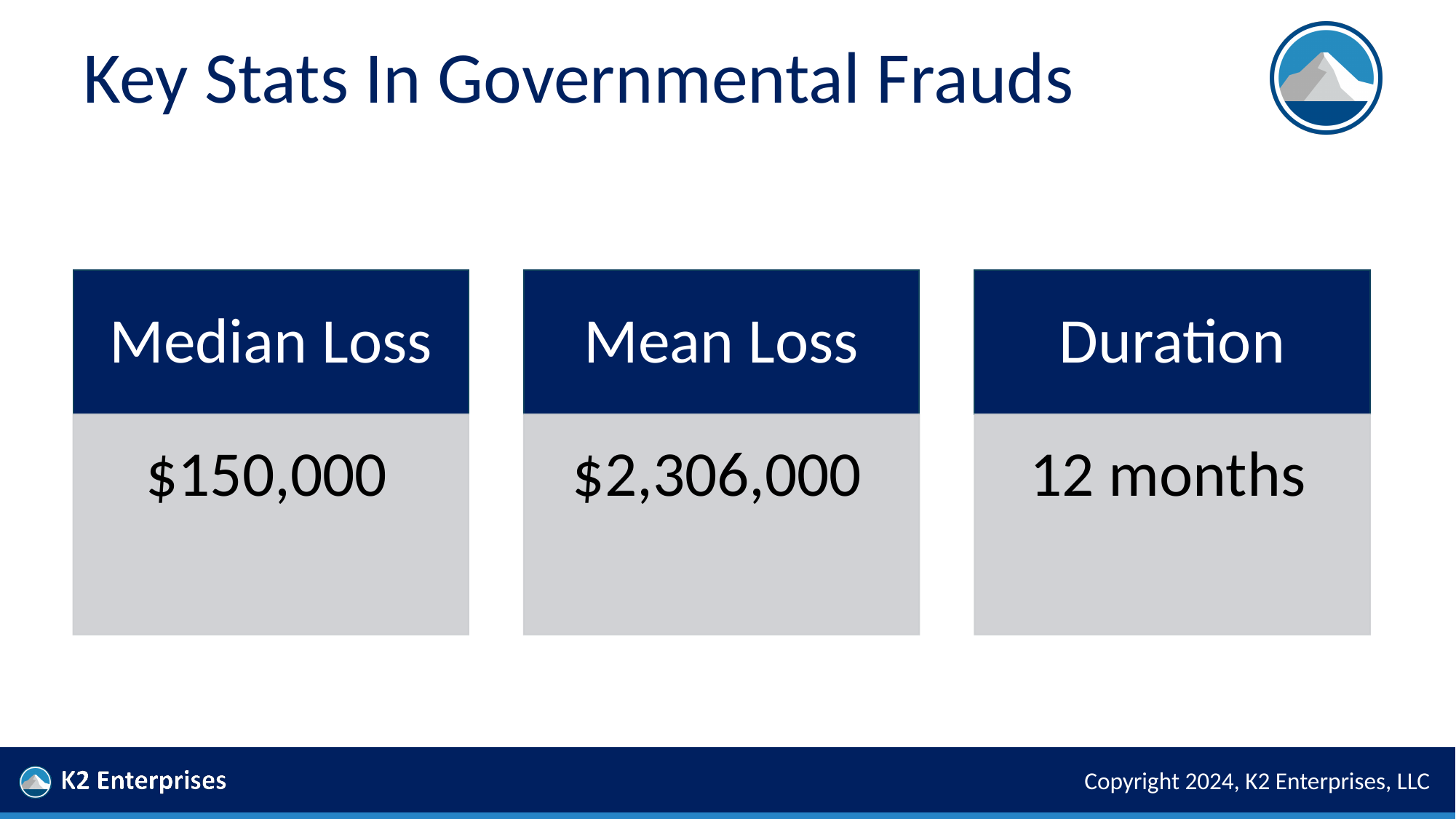

# Key Stats In Governmental Frauds
Median Loss
$150,000
Mean Loss
$2,306,000
Duration
12 months